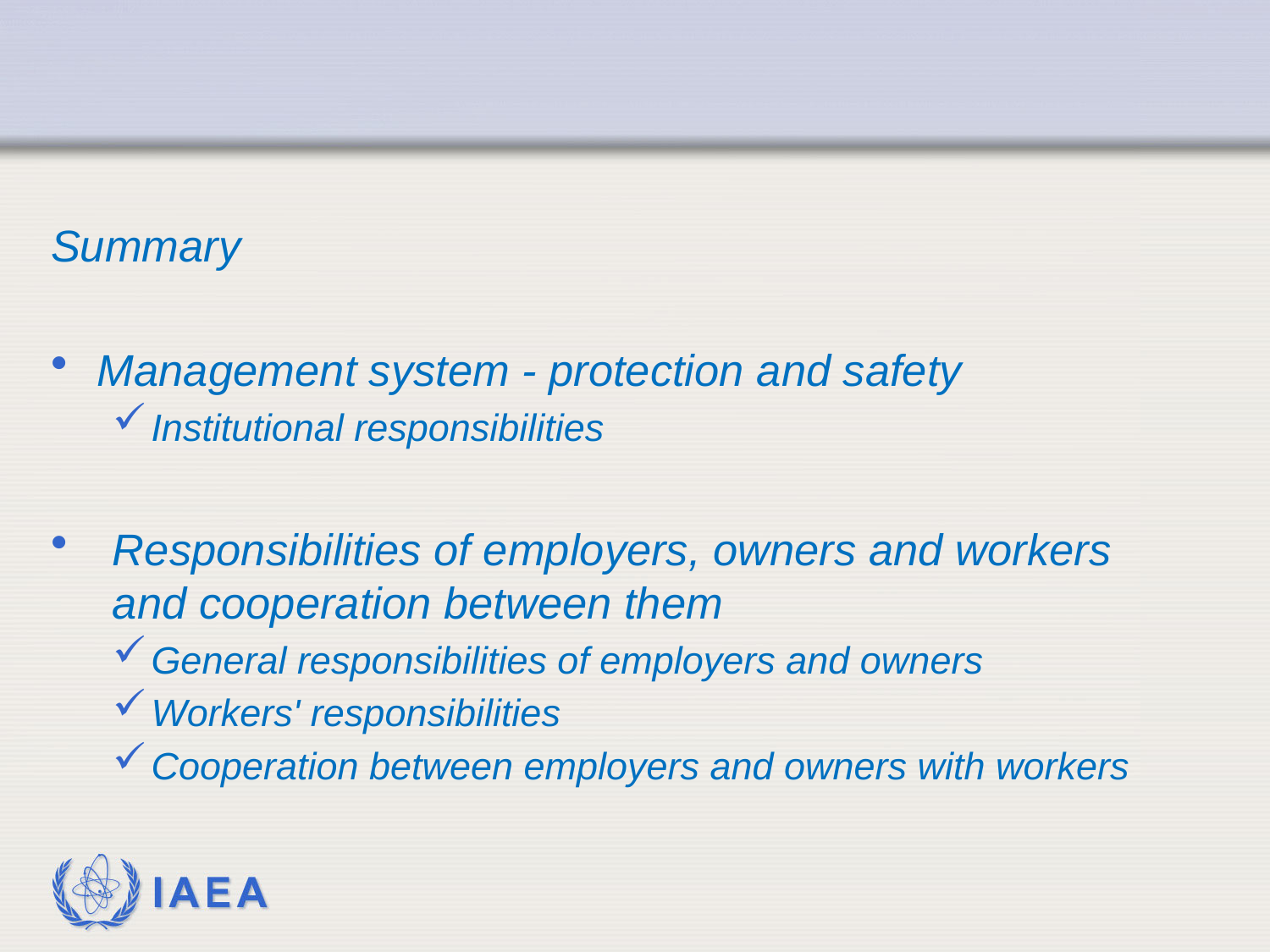

#
Summary

Management system - protection and safety
Institutional responsibilities

Responsibilities of employers, owners and workers and cooperation between them
General responsibilities of employers and owners
Workers' responsibilities
Cooperation between employers and owners with workers